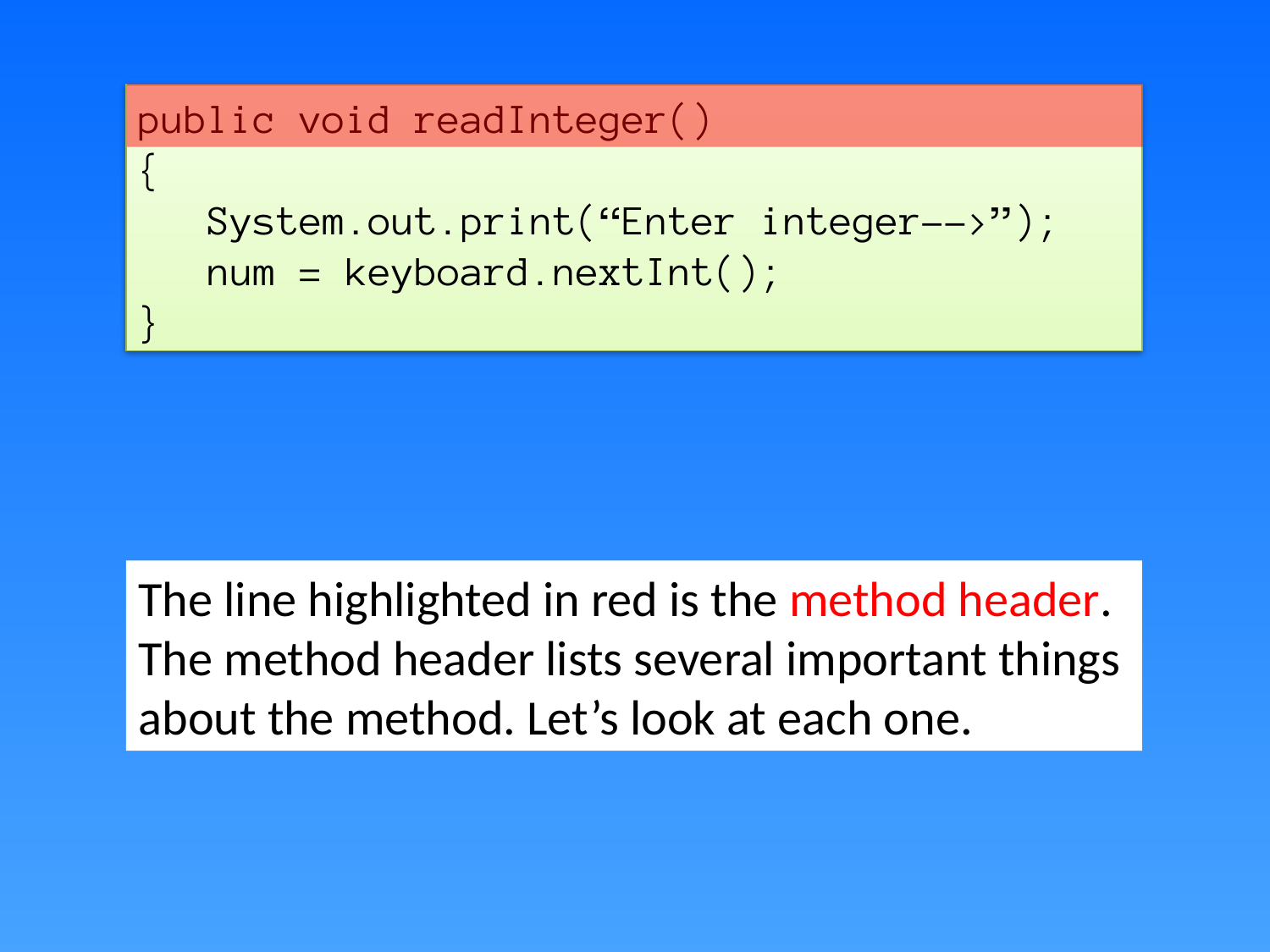

public void readInteger()
{
   System.out.print(“Enter integer-->”);
   num = keyboard.nextInt();
}
The line highlighted in red is the method header. The method header lists several important things about the method. Let’s look at each one.